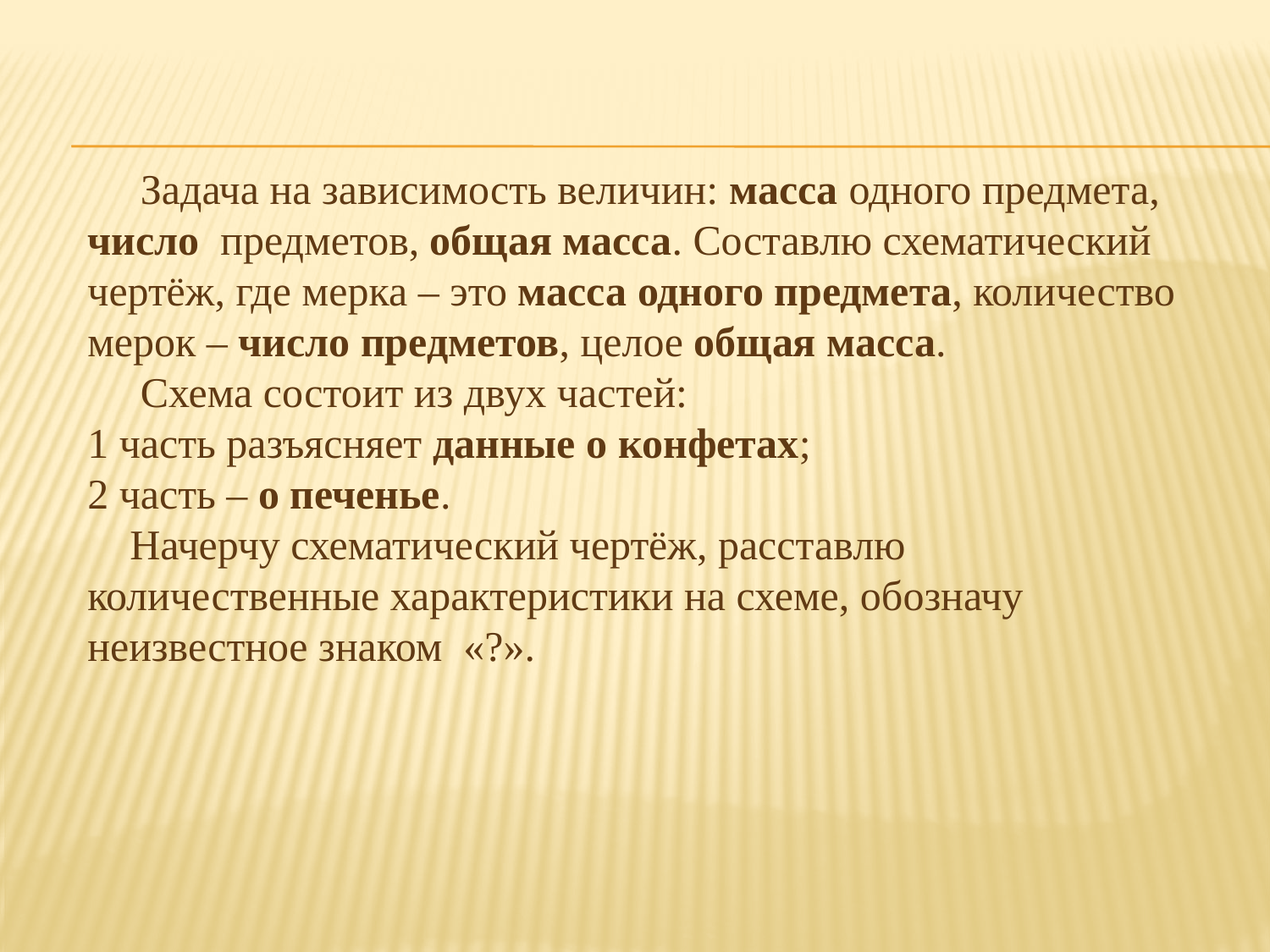

Задача на зависимость величин: масса одного предмета, число  предметов, общая масса. Составлю схематический чертёж, где мерка – это масса одного предмета, количество мерок – число предметов, целое общая масса.
     Схема состоит из двух частей:
1 часть разъясняет данные о конфетах;
2 часть – о печенье.
    Начерчу схематический чертёж, расставлю  количественные характеристики на схеме, обозначу неизвестное знаком  «?».